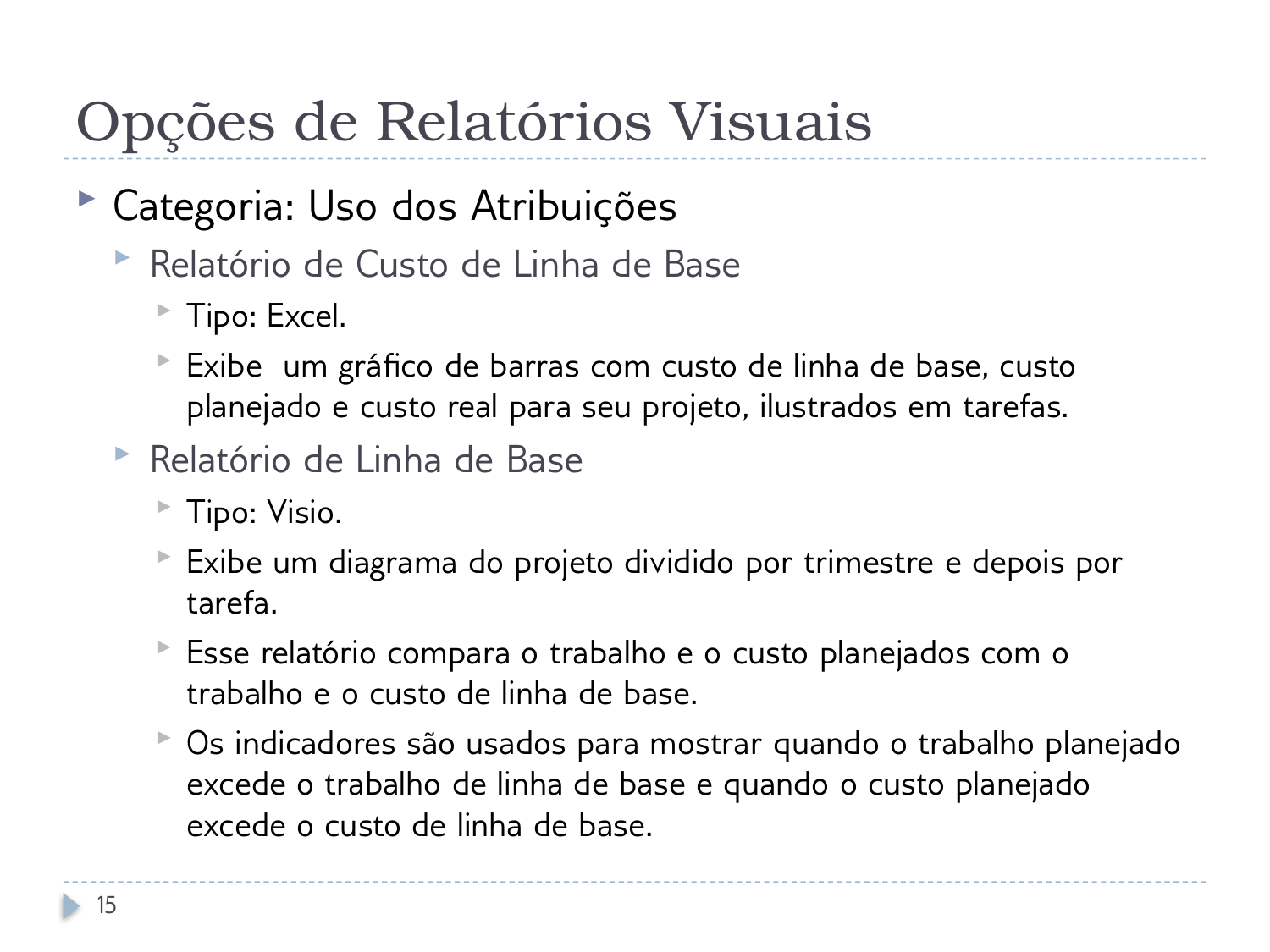

# Opções de Relatórios Visuais
Categoria: Uso dos Atribuições
Relatório de Custo de Linha de Base
Tipo: Excel.
Exibe  um gráfico de barras com custo de linha de base, custo planejado e custo real para seu projeto, ilustrados em tarefas.
Relatório de Linha de Base
Tipo: Visio.
Exibe um diagrama do projeto dividido por trimestre e depois por tarefa.
Esse relatório compara o trabalho e o custo planejados com o trabalho e o custo de linha de base.
Os indicadores são usados para mostrar quando o trabalho planejado excede o trabalho de linha de base e quando o custo planejado excede o custo de linha de base.

15